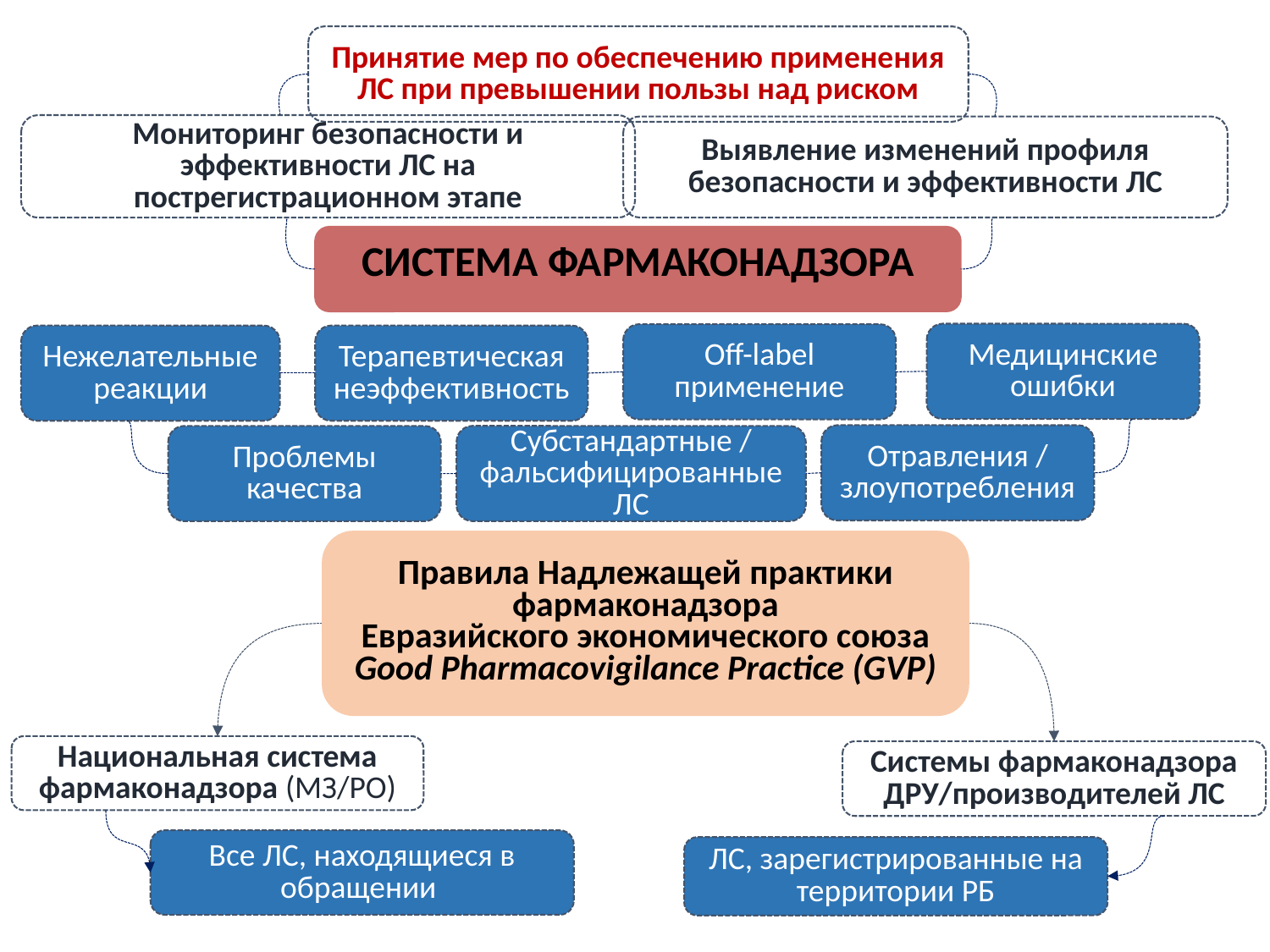

Принятие мер по обеспечению применения ЛС при превышении пользы над риском
Мониторинг безопасности и эффективности ЛС на пострегистрационном этапе
Выявление изменений профиля безопасности и эффективности ЛС
СИСТЕМА ФАРМАКОНАДЗОРА
Медицинские ошибки
Off-label применение
Нежелательные реакции
Терапевтическая неэффективность
Отравления / злоупотребления
Субстандартные / фальсифицированные ЛС
Проблемы качества
Правила Надлежащей практики фармаконадзора
Евразийского экономического союза
Good Pharmacovigilance Practice (GVP)
Национальная система фармаконадзора (МЗ/РО)
Системы фармаконадзора ДРУ/производителей ЛС
Все ЛС, находящиеся в обращении
ЛС, зарегистрированные на территории РБ